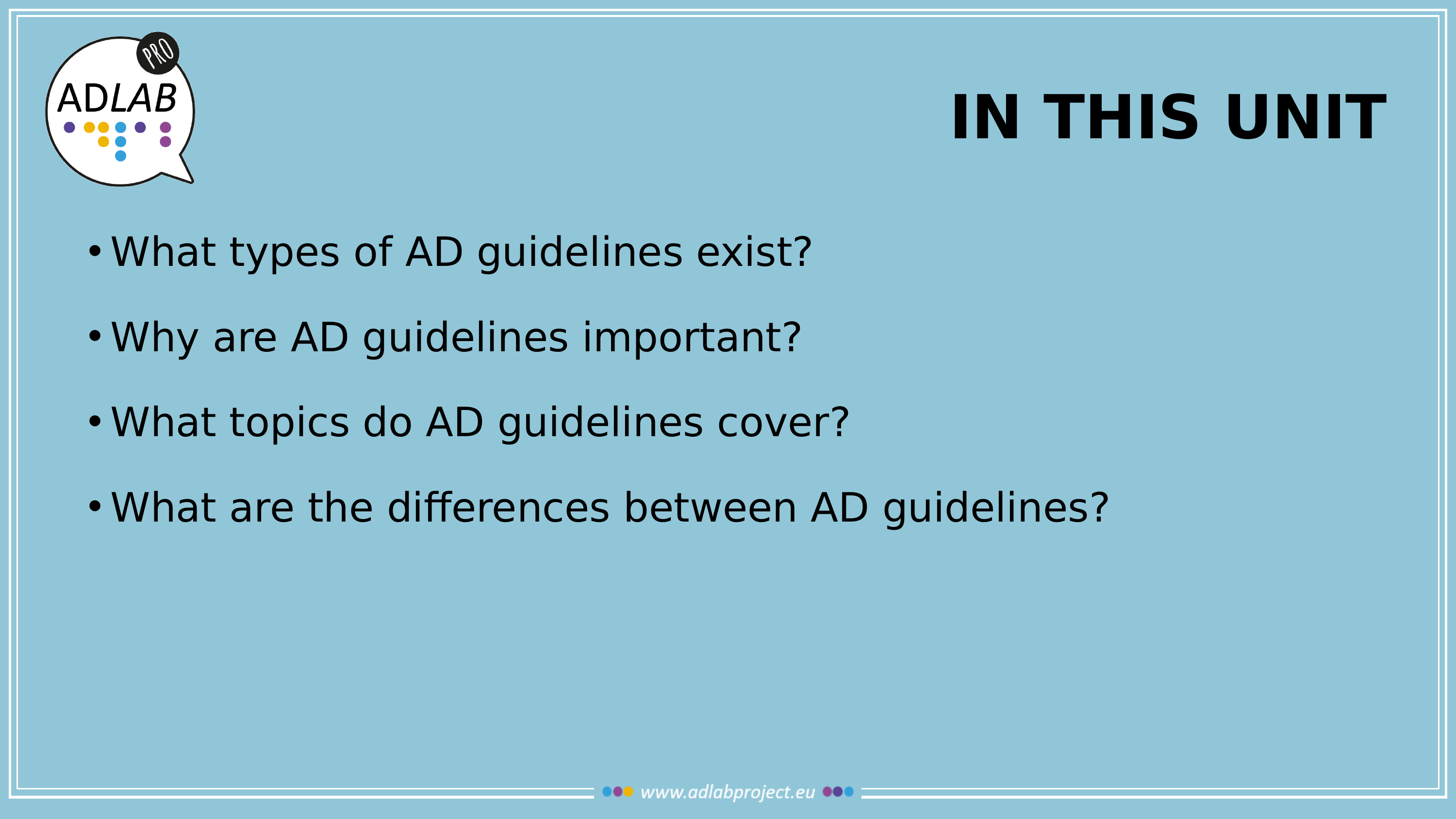

# IN THIS UNIT
What types of AD guidelines exist?
Why are AD guidelines important?
What topics do AD guidelines cover?
What are the differences between AD guidelines?